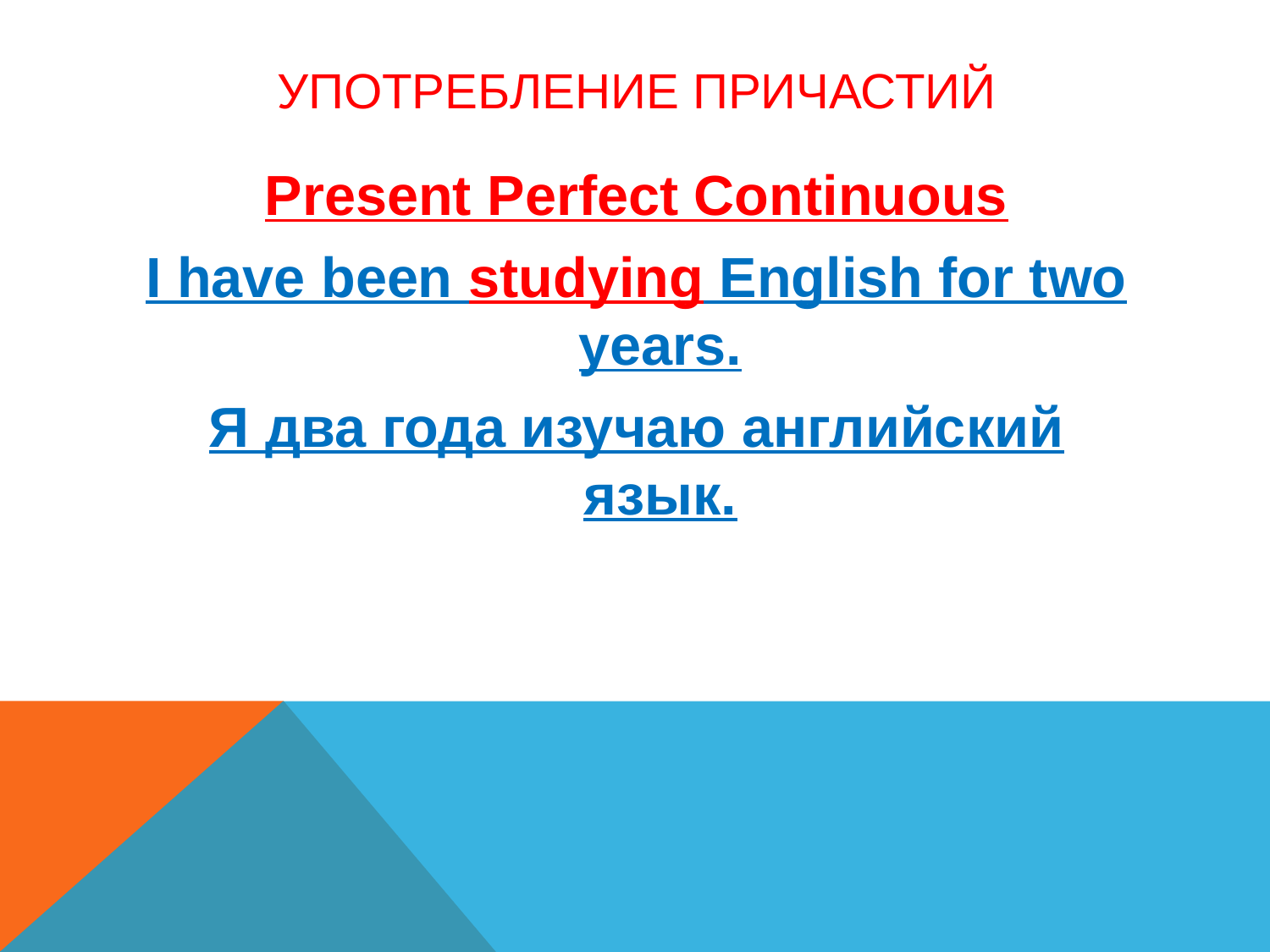

# Употребление причастий
Present Perfect Continuous
I have been studying English for two years.
Я два года изучаю английский язык.